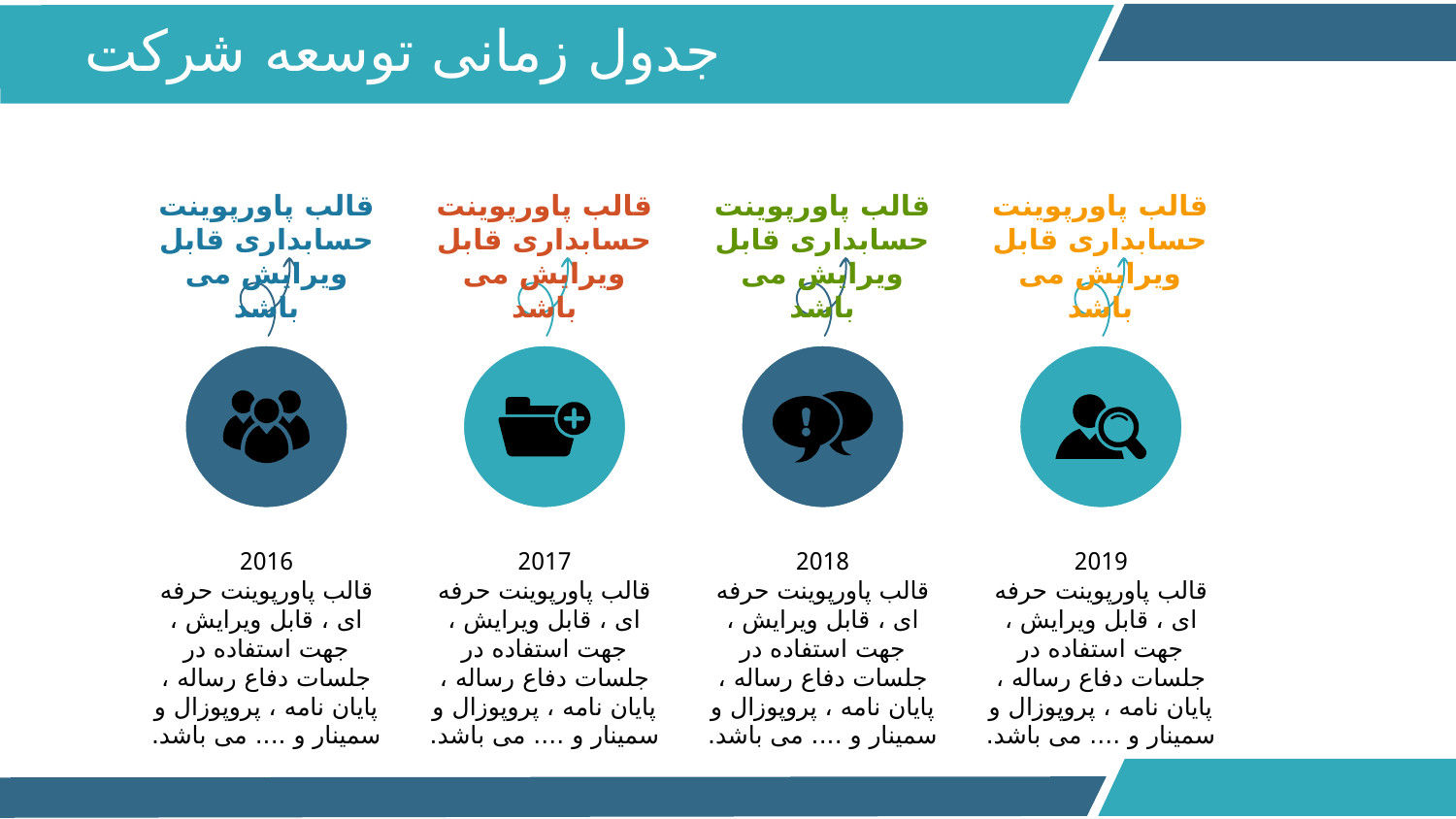

جدول زمانی توسعه شرکت
قالب پاورپوینت حسابداری قابل ویرایش می باشد

قالب پاورپوینت حسابداری قابل ویرایش می باشد

قالب پاورپوینت حسابداری قابل ویرایش می باشد

قالب پاورپوینت حسابداری قابل ویرایش می باشد

2016
قالب پاورپوينت حرفه ای ، قابل ویرایش ، جهت استفاده در جلسات دفاع رساله ، پایان نامه ، پروپوزال و سمینار و .... می باشد.
2017
قالب پاورپوينت حرفه ای ، قابل ویرایش ، جهت استفاده در جلسات دفاع رساله ، پایان نامه ، پروپوزال و سمینار و .... می باشد.
2018
قالب پاورپوينت حرفه ای ، قابل ویرایش ، جهت استفاده در جلسات دفاع رساله ، پایان نامه ، پروپوزال و سمینار و .... می باشد.
2019
قالب پاورپوينت حرفه ای ، قابل ویرایش ، جهت استفاده در جلسات دفاع رساله ، پایان نامه ، پروپوزال و سمینار و .... می باشد.